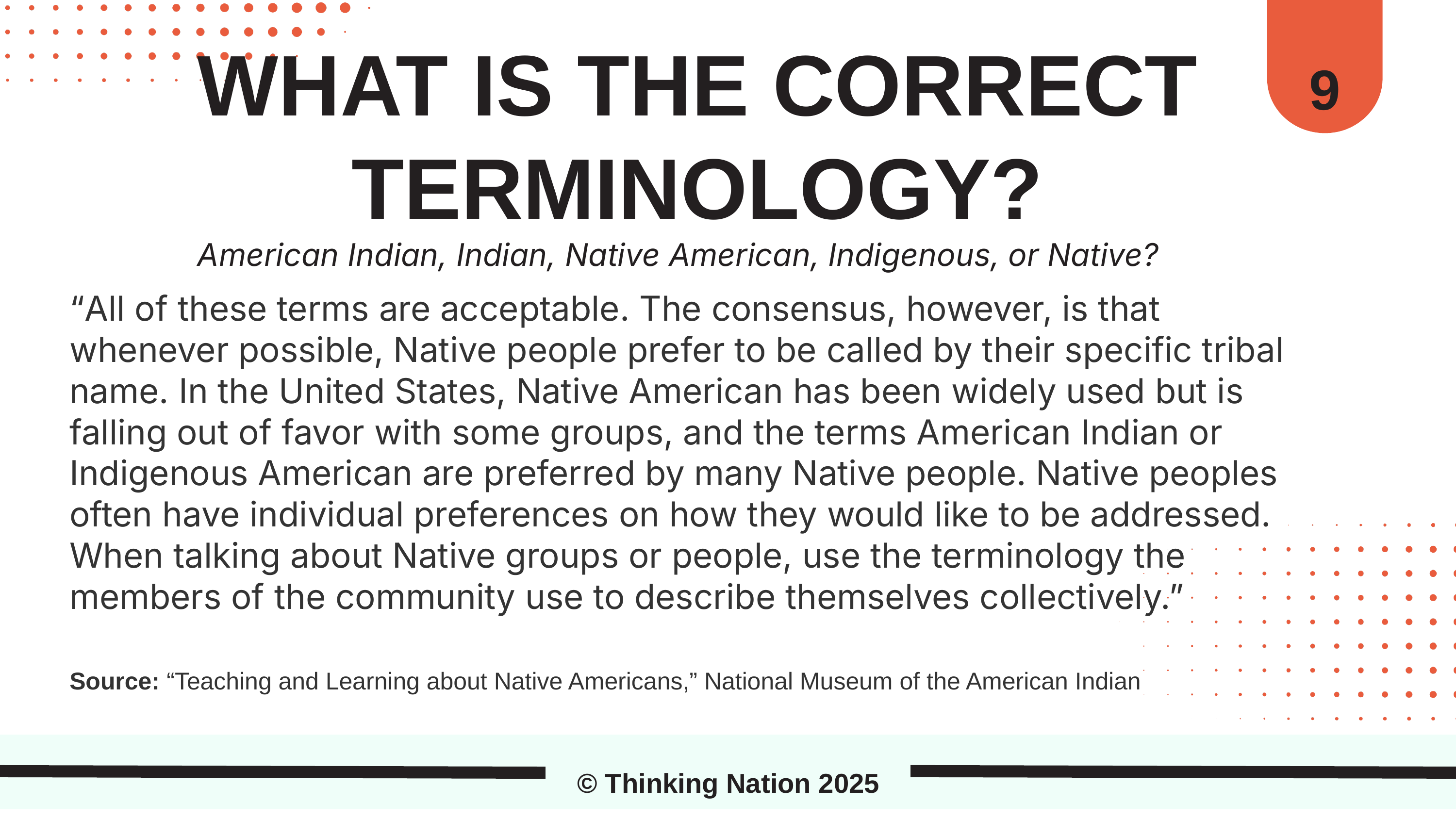

9
WHAT IS THE CORRECT TERMINOLOGY?
American Indian, Indian, Native American, Indigenous, or Native?
“All of these terms are acceptable. The consensus, however, is that whenever possible, Native people prefer to be called by their specific tribal name. In the United States, Native American has been widely used but is falling out of favor with some groups, and the terms American Indian or Indigenous American are preferred by many Native people. Native peoples often have individual preferences on how they would like to be addressed. When talking about Native groups or people, use the terminology the members of the community use to describe themselves collectively.”

Source: “Teaching and Learning about Native Americans,” National Museum of the American Indian

© Thinking Nation 2025